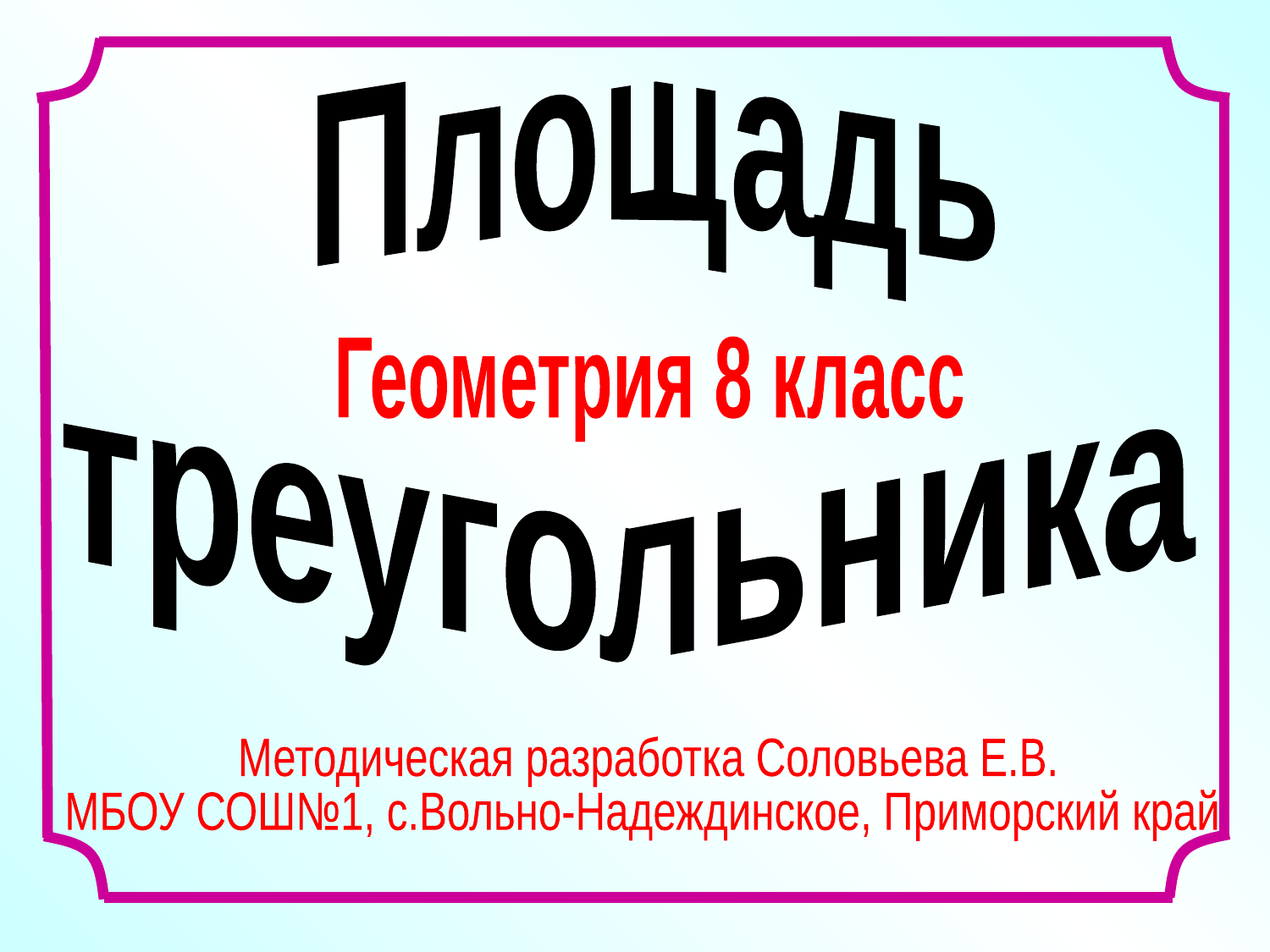

Площадь
Геометрия 8 класс
треугольника
Методическая разработка Соловьева Е.В.
МБОУ СОШ№1, с.Вольно-Надеждинское, Приморский край.